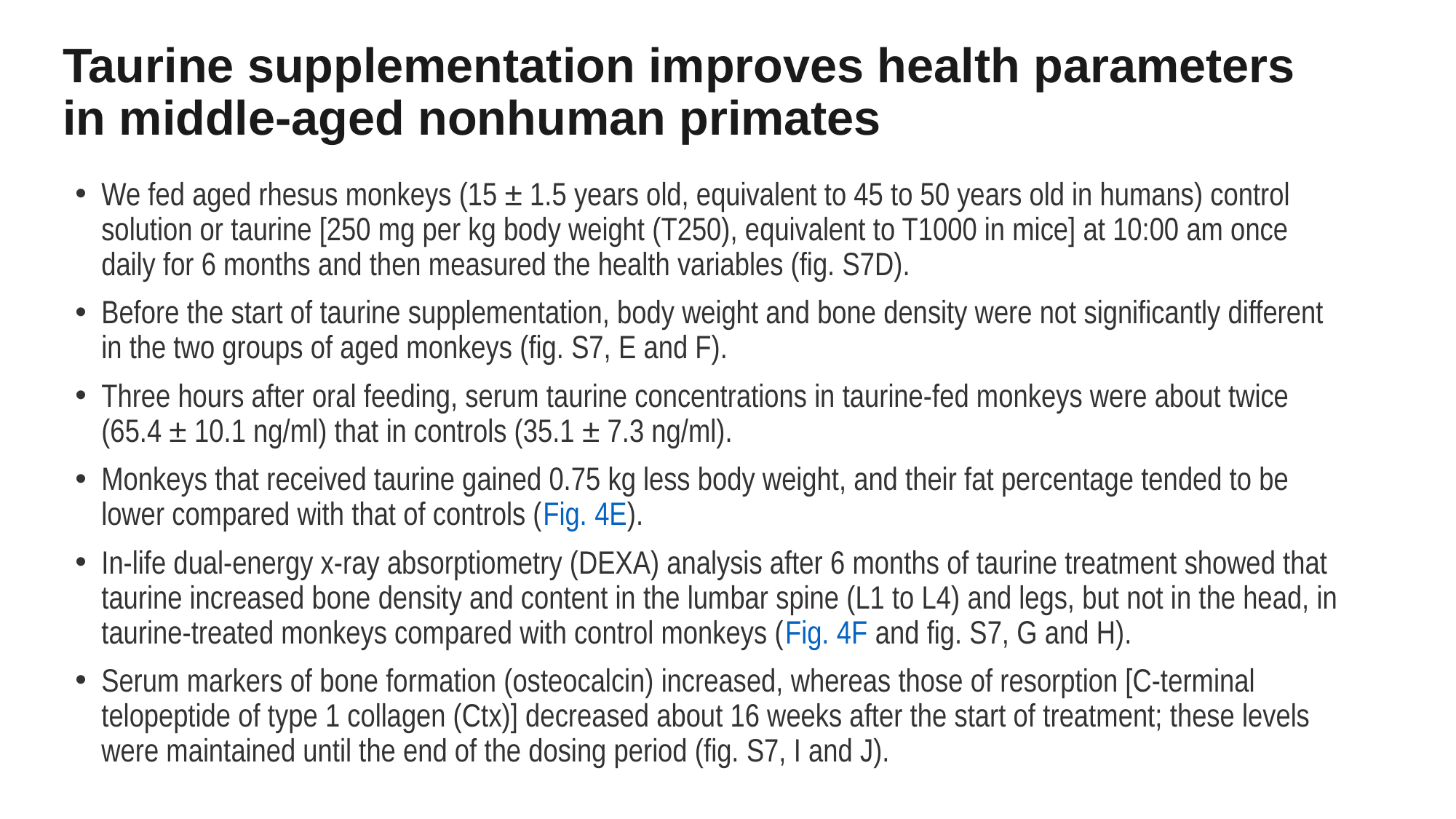

# Taurine supplementation improves health parameters in middle-aged nonhuman primates
We fed aged rhesus monkeys (15 ± 1.5 years old, equivalent to 45 to 50 years old in humans) control solution or taurine [250 mg per kg body weight (T250), equivalent to T1000 in mice] at 10:00 am once daily for 6 months and then measured the health variables (fig. S7D).
Before the start of taurine supplementation, body weight and bone density were not significantly different in the two groups of aged monkeys (fig. S7, E and F).
Three hours after oral feeding, serum taurine concentrations in taurine-fed monkeys were about twice (65.4 ± 10.1 ng/ml) that in controls (35.1 ± 7.3 ng/ml).
Monkeys that received taurine gained 0.75 kg less body weight, and their fat percentage tended to be lower compared with that of controls (Fig. 4E).
In-life dual-energy x-ray absorptiometry (DEXA) analysis after 6 months of taurine treatment showed that taurine increased bone density and content in the lumbar spine (L1 to L4) and legs, but not in the head, in taurine-treated monkeys compared with control monkeys (Fig. 4F and fig. S7, G and H).
Serum markers of bone formation (osteocalcin) increased, whereas those of resorption [C-terminal telopeptide of type 1 collagen (Ctx)] decreased about 16 weeks after the start of treatment; these levels were maintained until the end of the dosing period (fig. S7, I and J).